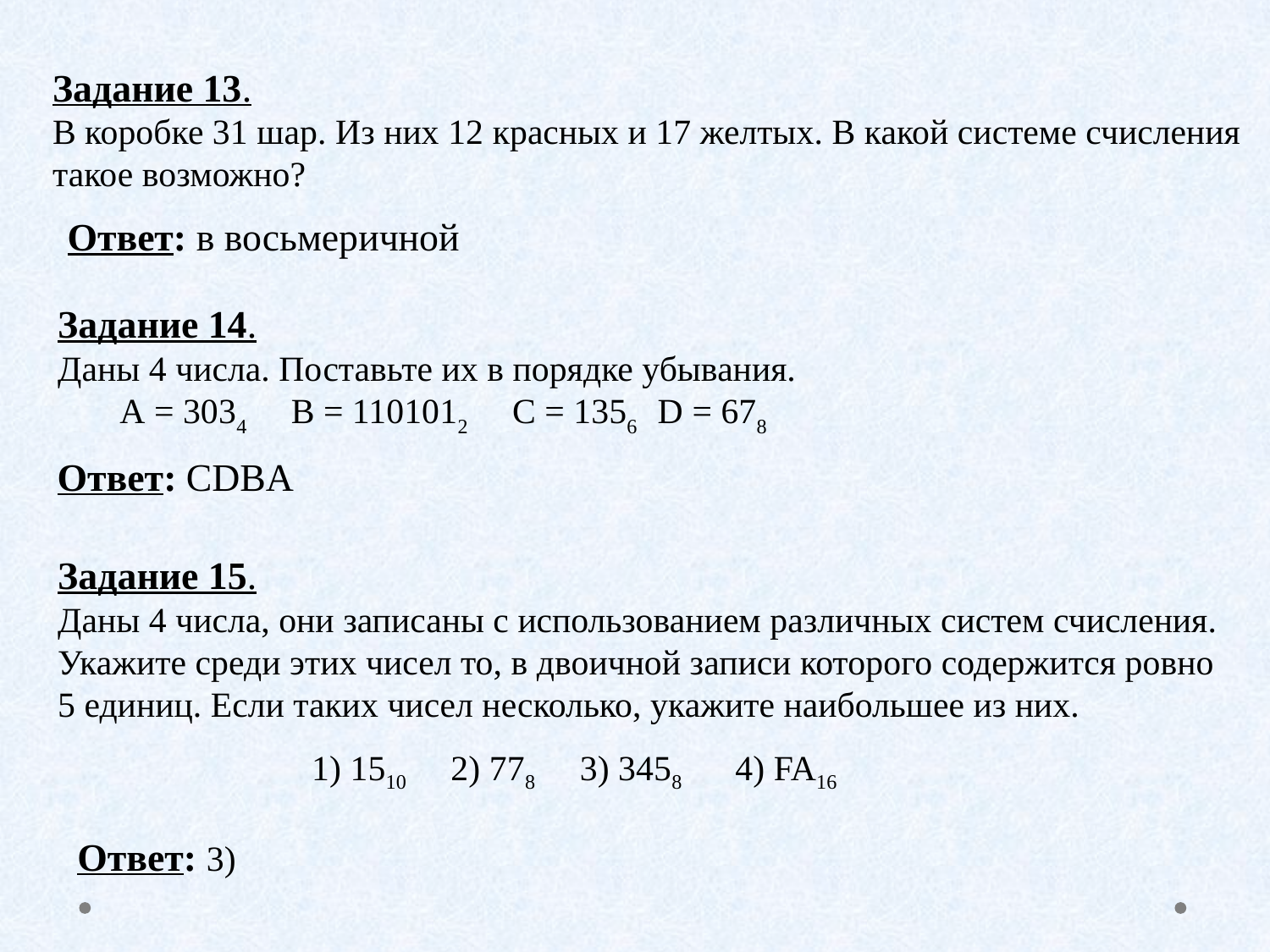

Задание 13.
В коробке 31 шар. Из них 12 красных и 17 желтых. В какой системе счисления такое возможно?
Ответ: в восьмеричной
Задание 14.
Даны 4 числа. Поставьте их в порядке убывания.
       А = 3034     В = 1101012     С = 1356    D = 678
Ответ: CDBA
Задание 15.
Даны 4 числа, они записаны с использованием различных систем счисления. Укажите среди этих чисел то, в двоичной записи которого содержится ровно 5 единиц. Если таких чисел несколько, укажите наибольшее из них.
		1) 1510     2) 778     3) 3458      4) FA16
Ответ: 3)